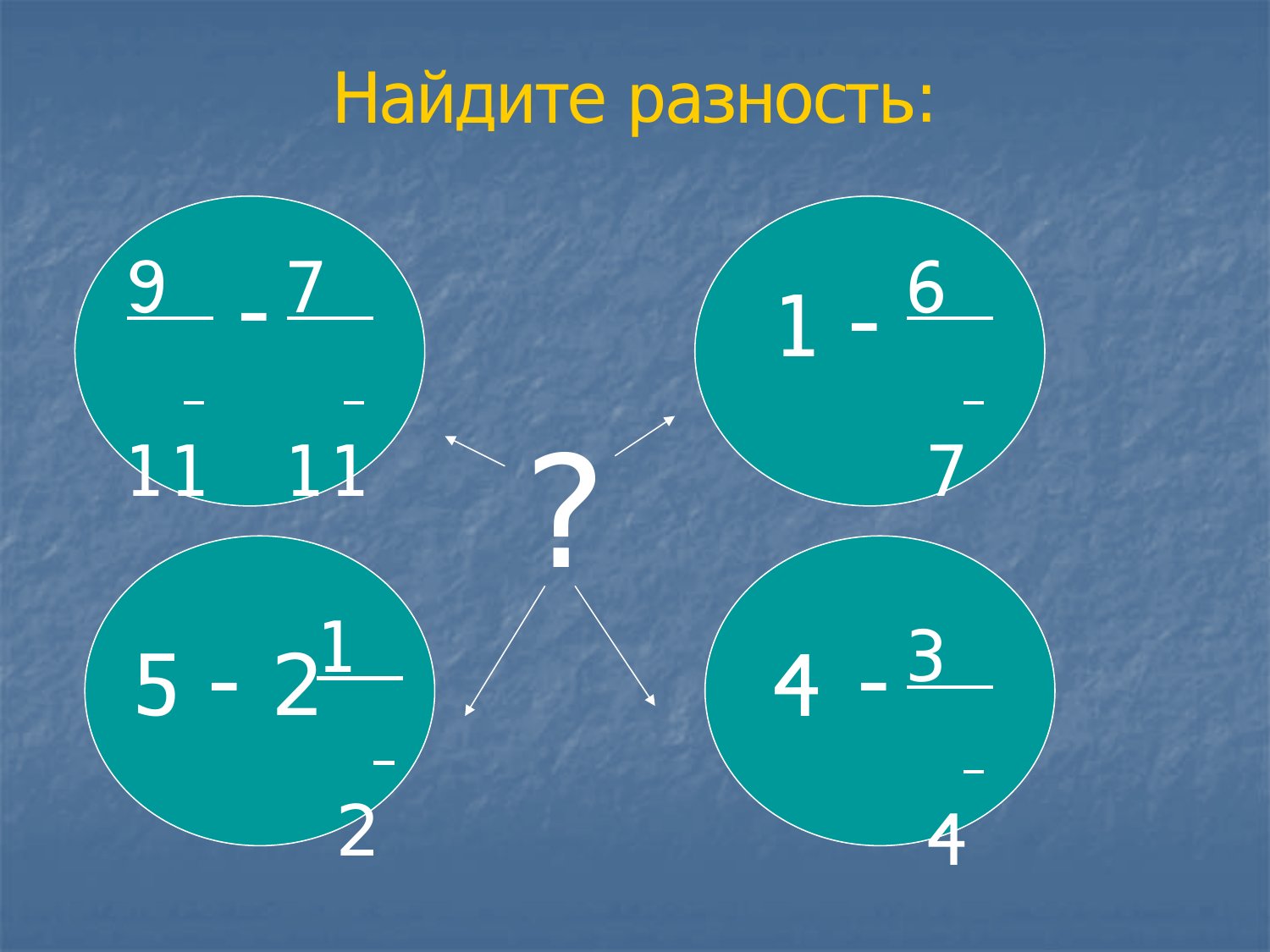

# Найдите разность:

9
11
7
11
6
7
-
-
1
?

1
2
3
4
-
-
5
2
4